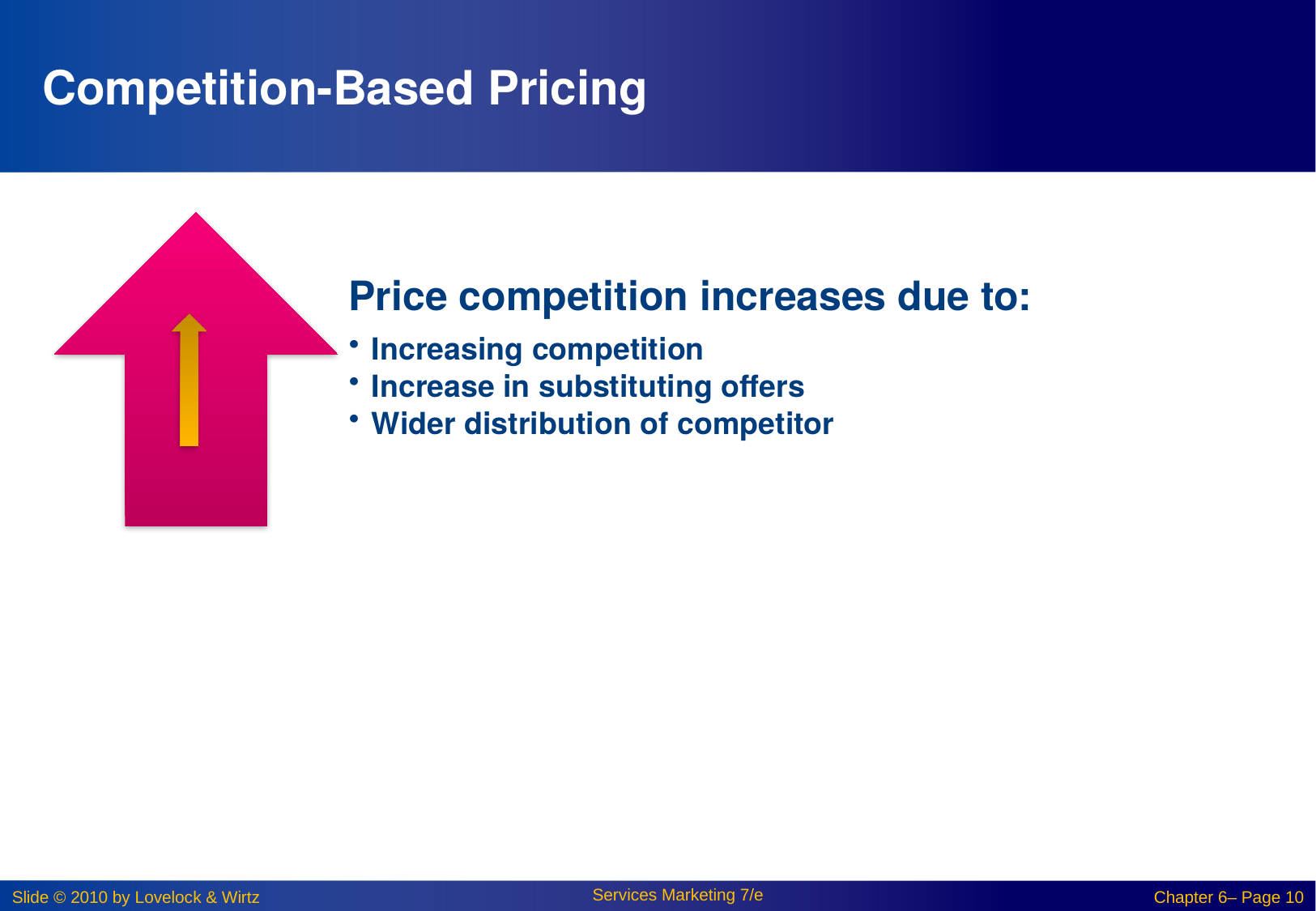

# Competition-Based Pricing
Price competition increases due to:
Increasing competition
Increase in substituting offers
Wider distribution of competitor